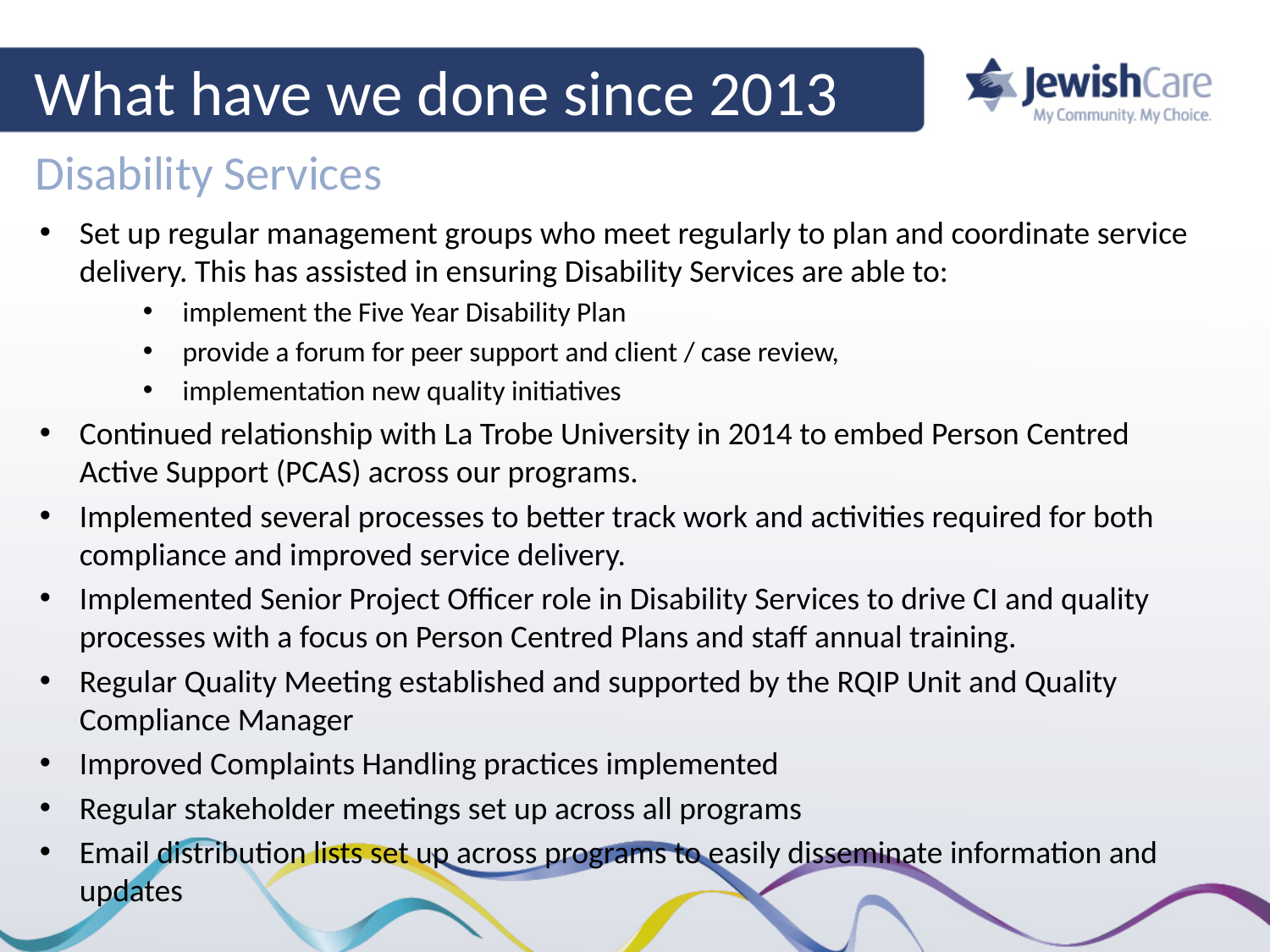

# What have we done since 2013
Disability Services
Set up regular management groups who meet regularly to plan and coordinate service delivery. This has assisted in ensuring Disability Services are able to:
implement the Five Year Disability Plan
provide a forum for peer support and client / case review,
implementation new quality initiatives
Continued relationship with La Trobe University in 2014 to embed Person Centred Active Support (PCAS) across our programs.
Implemented several processes to better track work and activities required for both compliance and improved service delivery.
Implemented Senior Project Officer role in Disability Services to drive CI and quality processes with a focus on Person Centred Plans and staff annual training.
Regular Quality Meeting established and supported by the RQIP Unit and Quality Compliance Manager
Improved Complaints Handling practices implemented
Regular stakeholder meetings set up across all programs
Email distribution lists set up across programs to easily disseminate information and updates